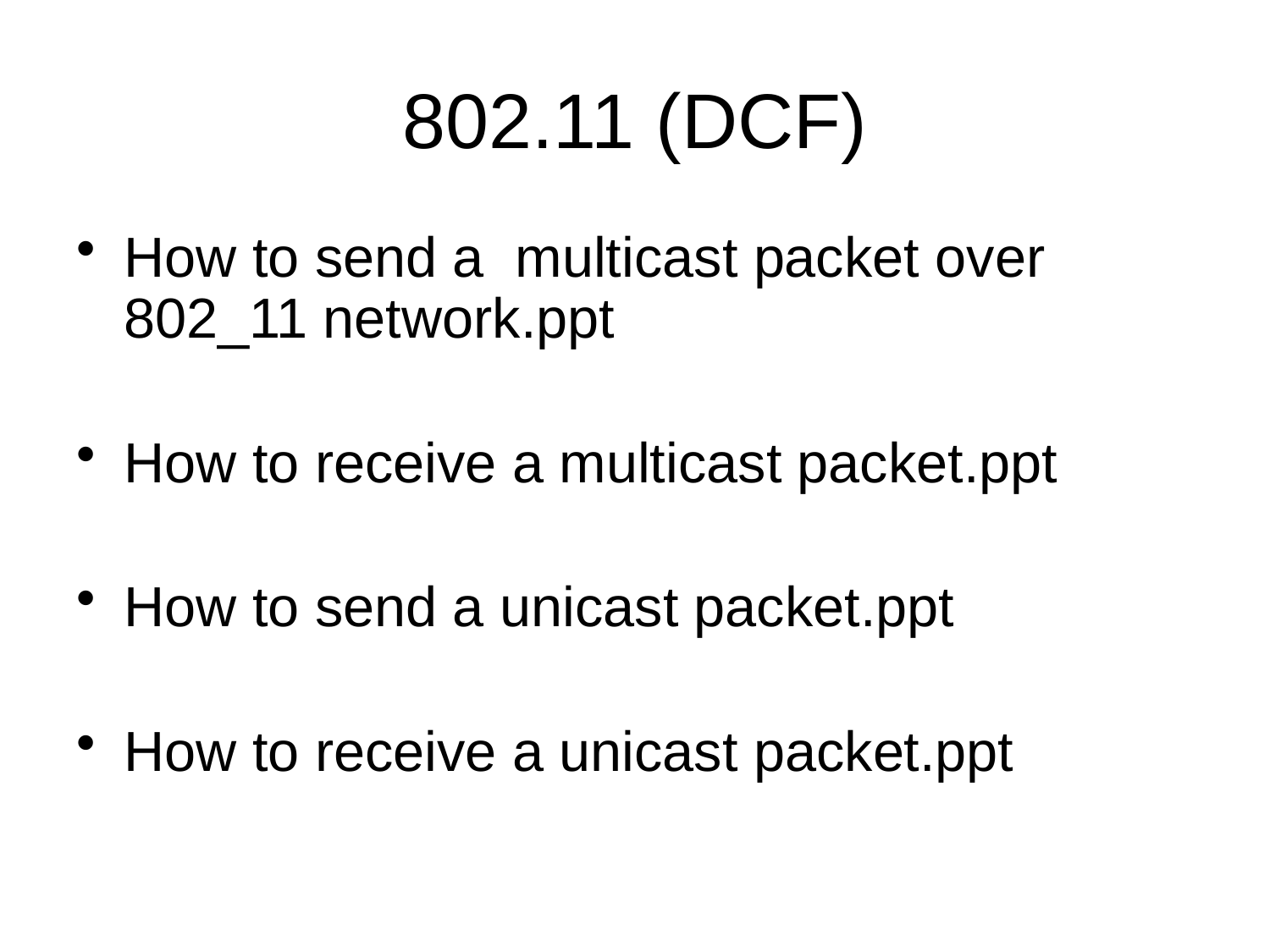

# 802.11 (DCF)
How to send a  multicast packet over 802_11 network.ppt

How to receive a multicast packet.ppt

How to send a unicast packet.ppt

How to receive a unicast packet.ppt